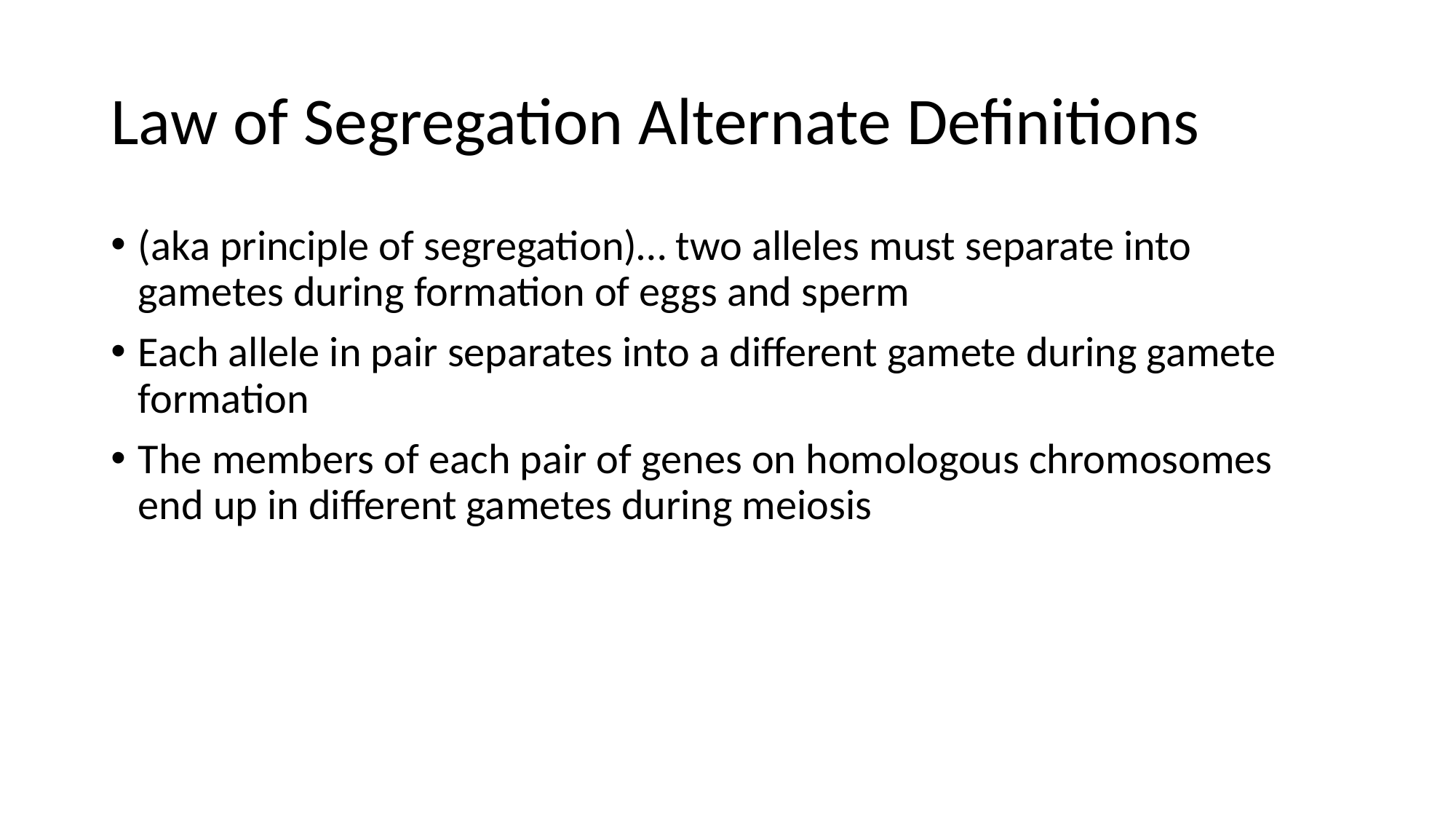

# Law of Segregation Alternate Definitions
(aka principle of segregation)… two alleles must separate into gametes during formation of eggs and sperm
Each allele in pair separates into a different gamete during gamete formation
The members of each pair of genes on homologous chromosomes end up in different gametes during meiosis